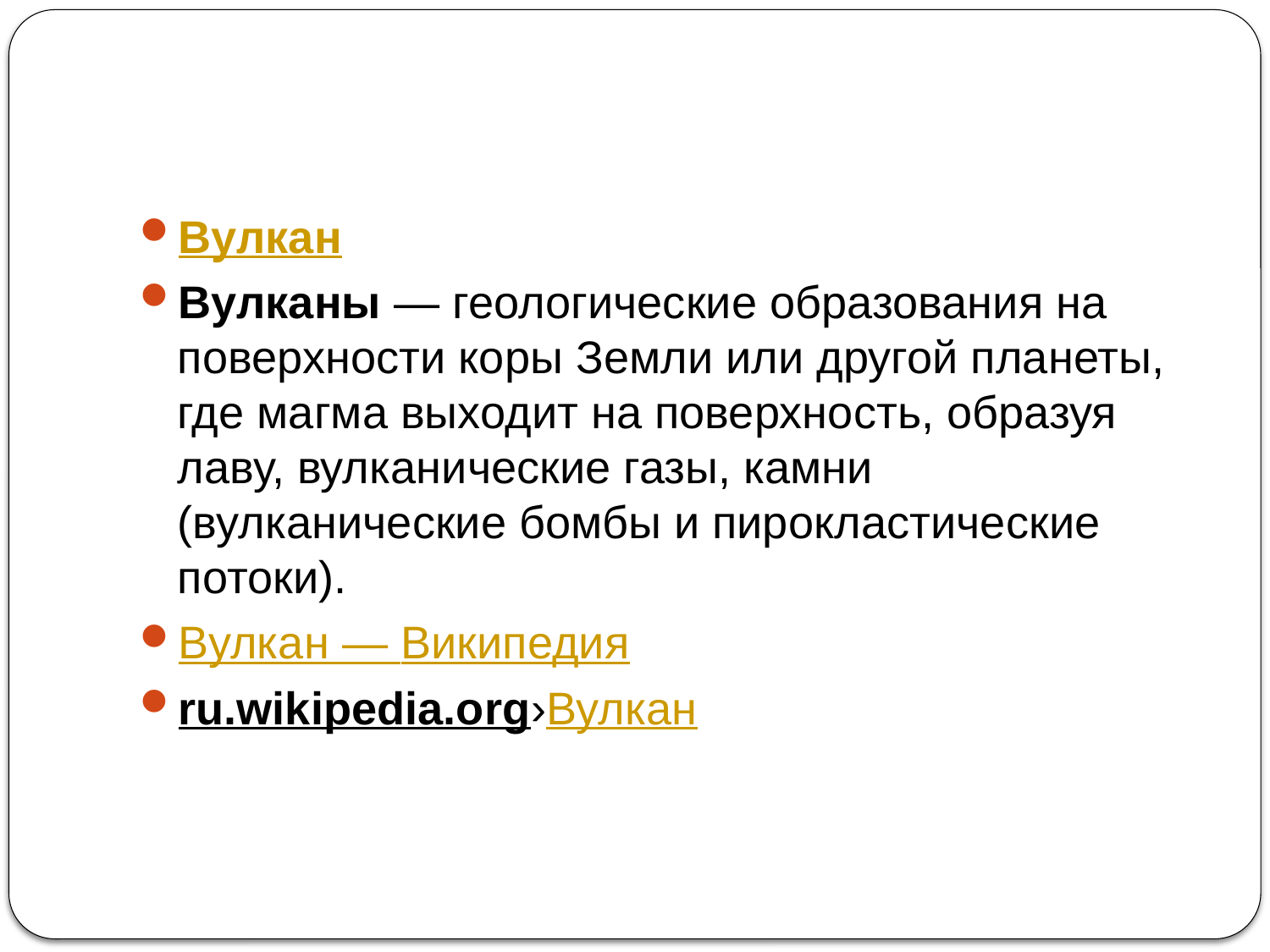

#
Вулкан
Вулканы — геологические образования на поверхности коры Земли или другой планеты, где магма выходит на поверхность, образуя лаву, вулканические газы, камни (вулканические бомбы и пирокластические потоки).
Вулкан — Википедия
ru.wikipedia.org›Вулкан